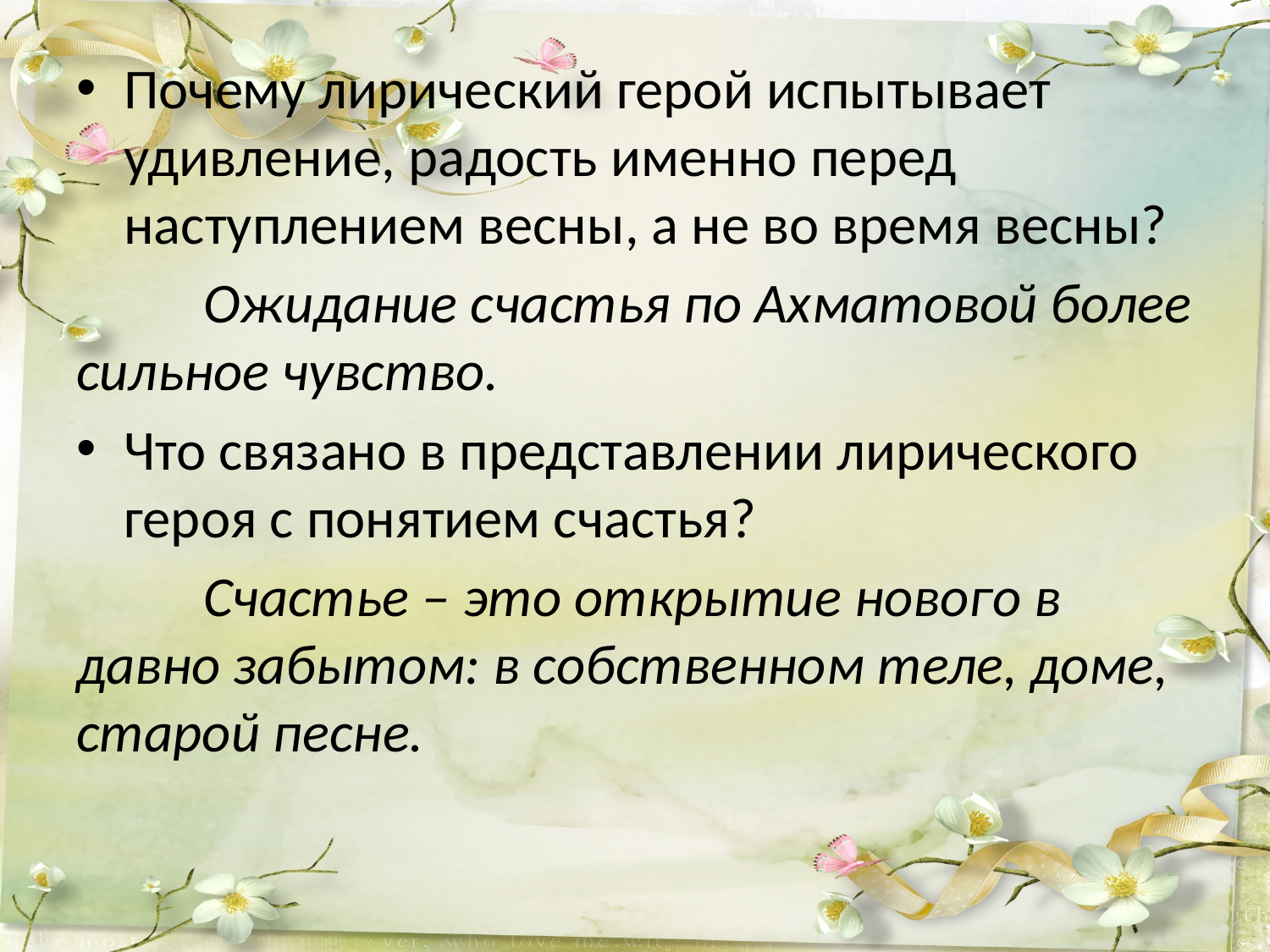

Почему лирический герой испытывает удивление, радость именно перед наступлением весны, а не во время весны?
	Ожидание счастья по Ахматовой более сильное чувство.
Что связано в представлении лирического героя с понятием счастья?
	Счастье – это открытие нового в давно забытом: в собственном теле, доме, старой песне.